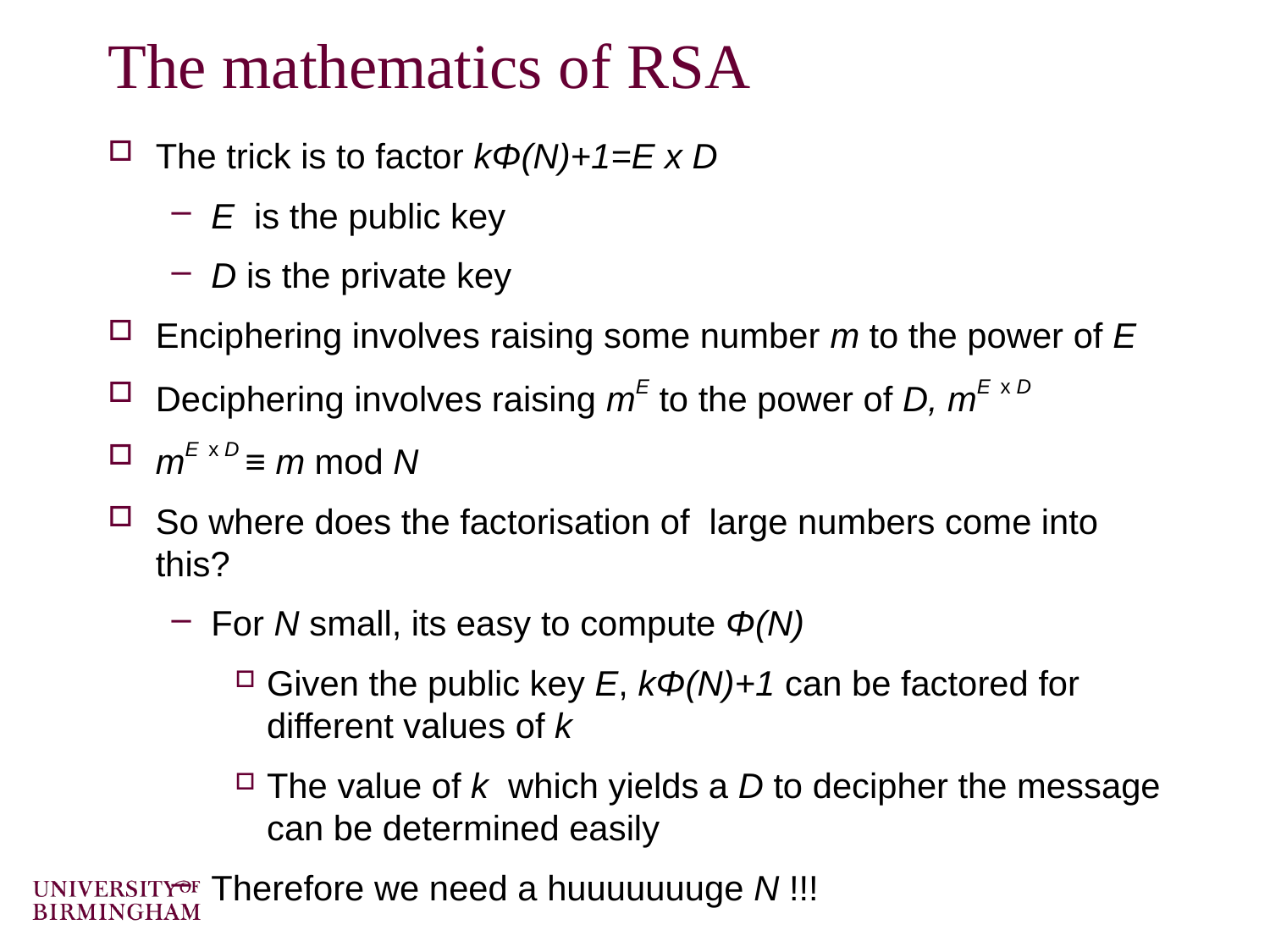

# The mathematics of RSA
The trick is to factor kΦ(N)+1=E x D
E  is the public key
D is the private key
Enciphering involves raising some number m to the power of E
Deciphering involves raising mE to the power of D, mE x D
mE x D ≡ m mod N
So where does the factorisation of  large numbers come into this?
For N small, its easy to compute Φ(N)
Given the public key E, kΦ(N)+1 can be factored for different values of k
The value of k  which yields a D to decipher the message can be determined easily
Therefore we need a huuuuuuuge N !!!